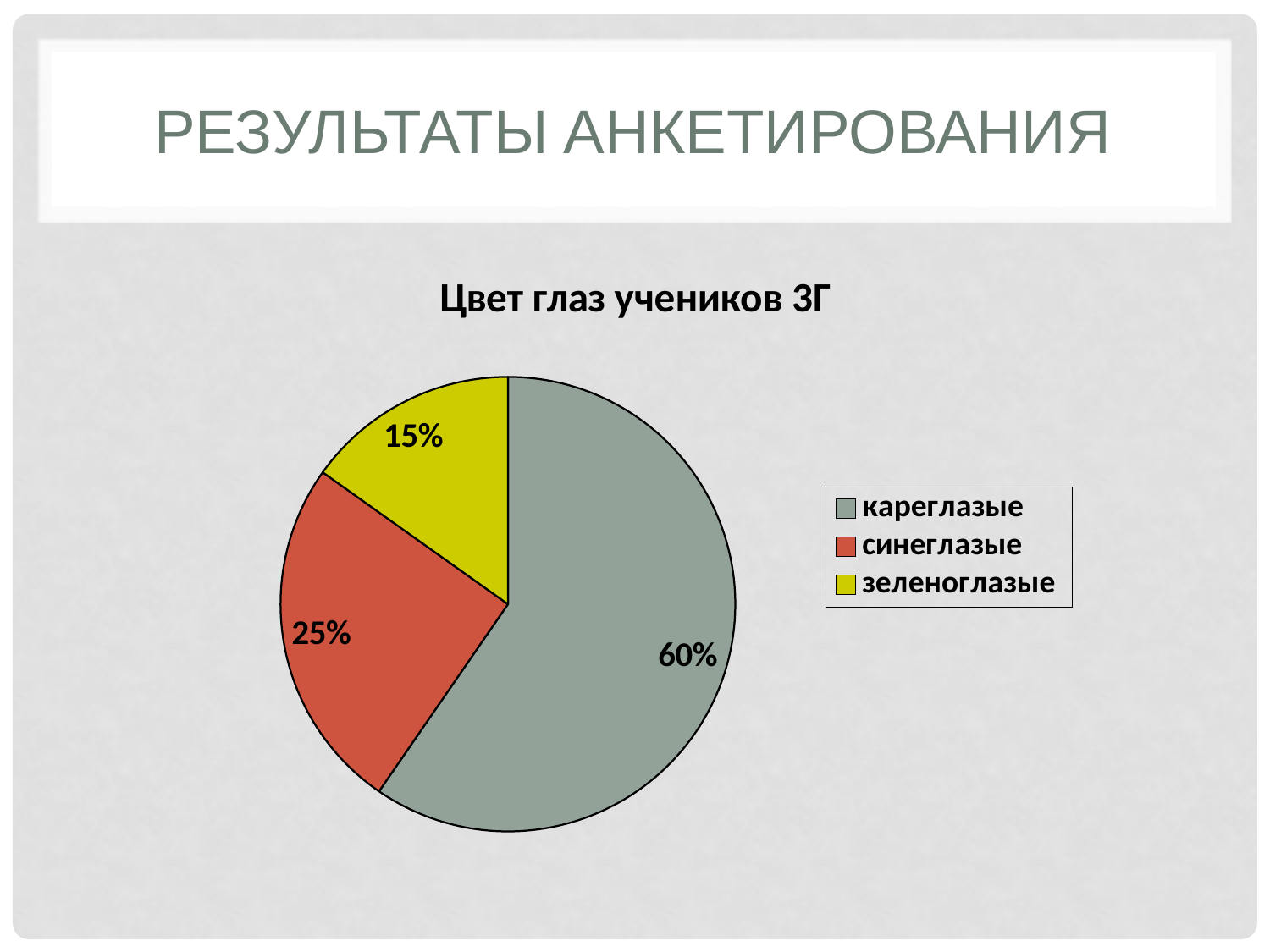

# Результаты анкетирования

### Chart:

| Category | Цвет глаз учеников 3Г |
|---|---|
| кареглазые | 59.0 |
| синеглазые | 25.0 |
| зеленоглазые  | 15.0 |